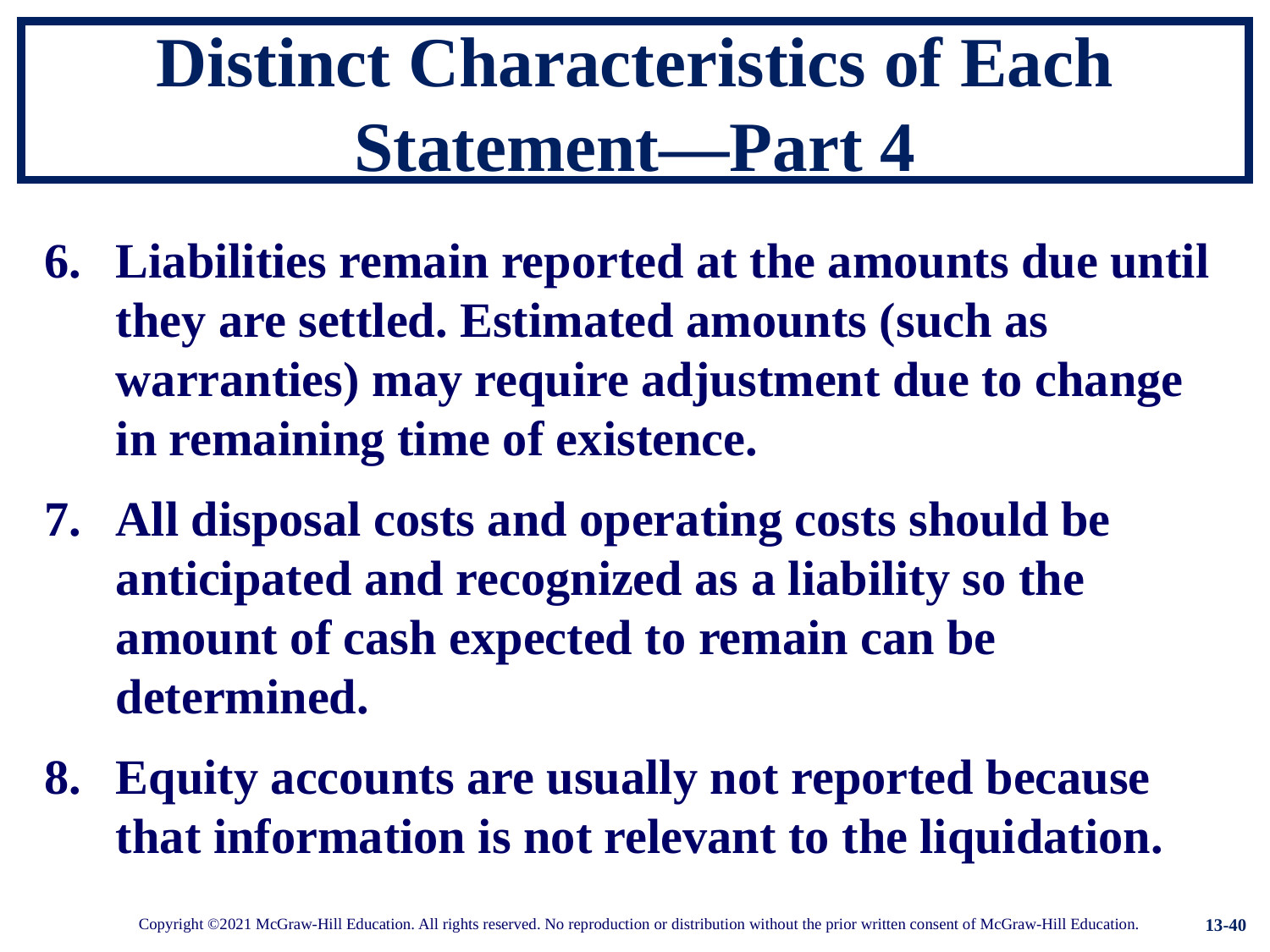

# Distinct Characteristics of Each Statement—Part 4
Liabilities remain reported at the amounts due until they are settled. Estimated amounts (such as warranties) may require adjustment due to change in remaining time of existence.
All disposal costs and operating costs should be anticipated and recognized as a liability so the amount of cash expected to remain can be determined.
Equity accounts are usually not reported because that information is not relevant to the liquidation.
13-40
Copyright ©2021 McGraw-Hill Education. All rights reserved. No reproduction or distribution without the prior written consent of McGraw-Hill Education.